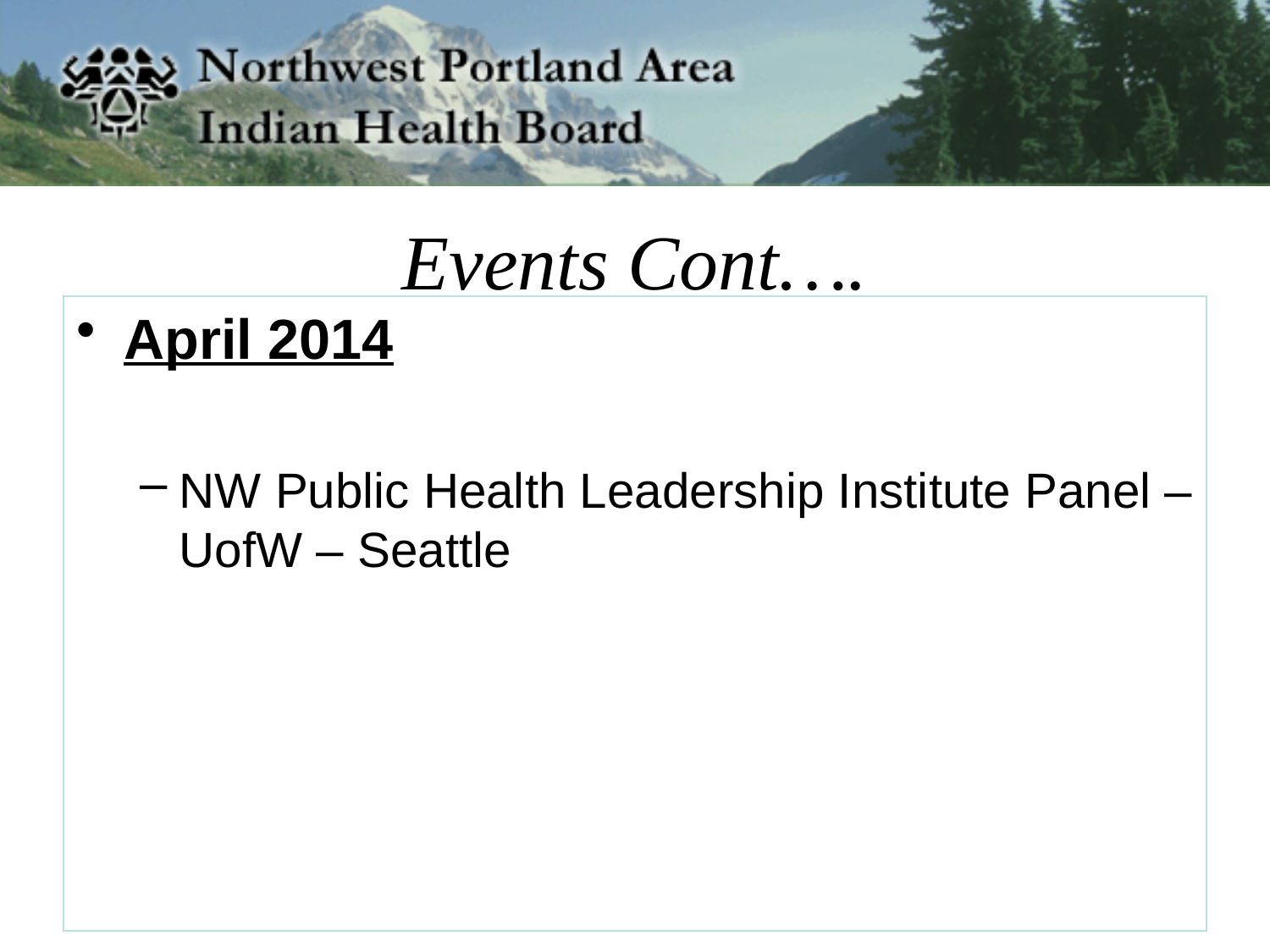

# Events Cont….
April 2014

NW Public Health Leadership Institute Panel – UofW – Seattle